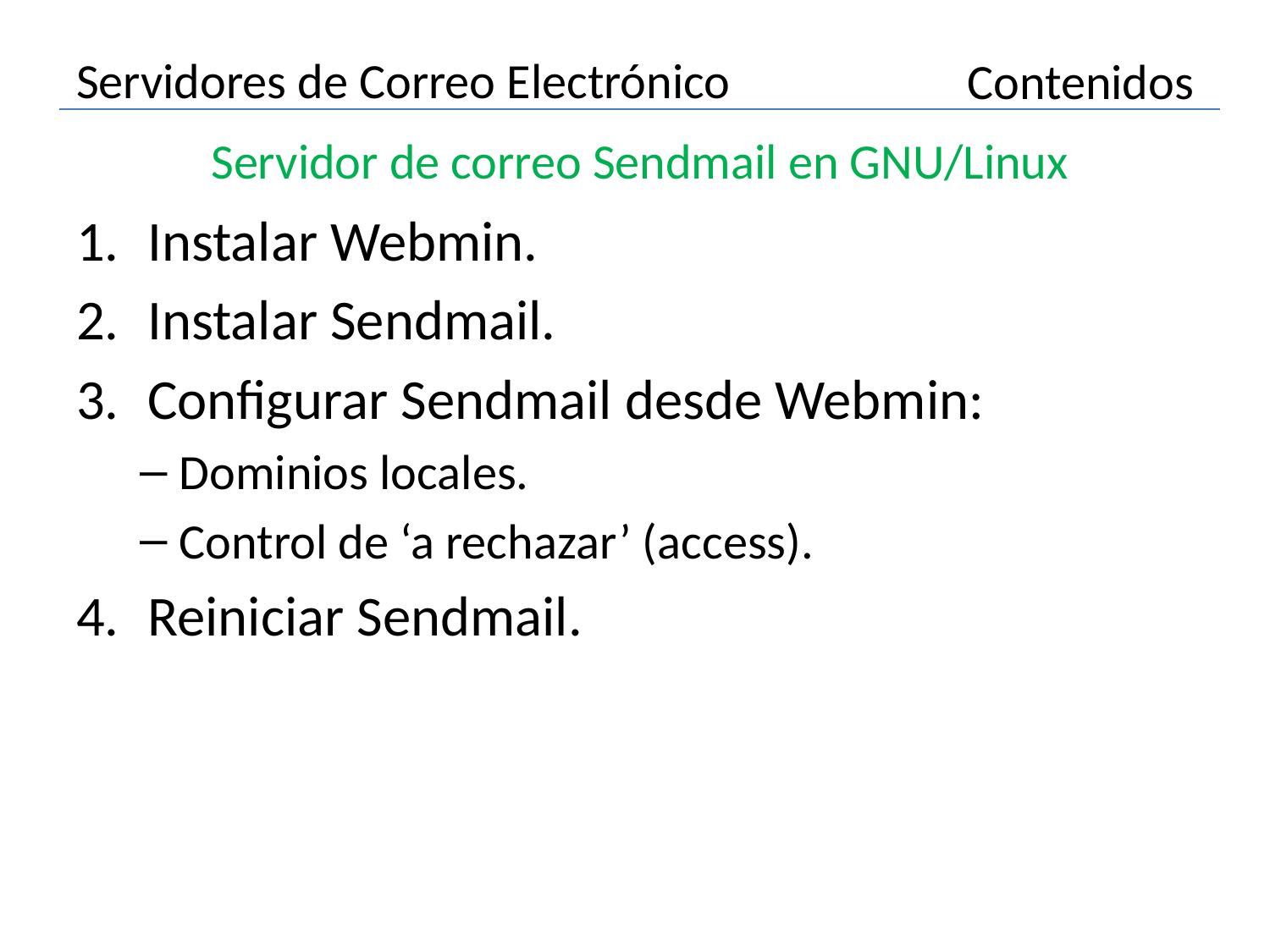

# Servidores de Correo Electrónico
Contenidos
Servidor de correo Sendmail en GNU/Linux
Instalar Webmin.
Instalar Sendmail.
Configurar Sendmail desde Webmin:
Dominios locales.
Control de ‘a rechazar’ (access).
Reiniciar Sendmail.